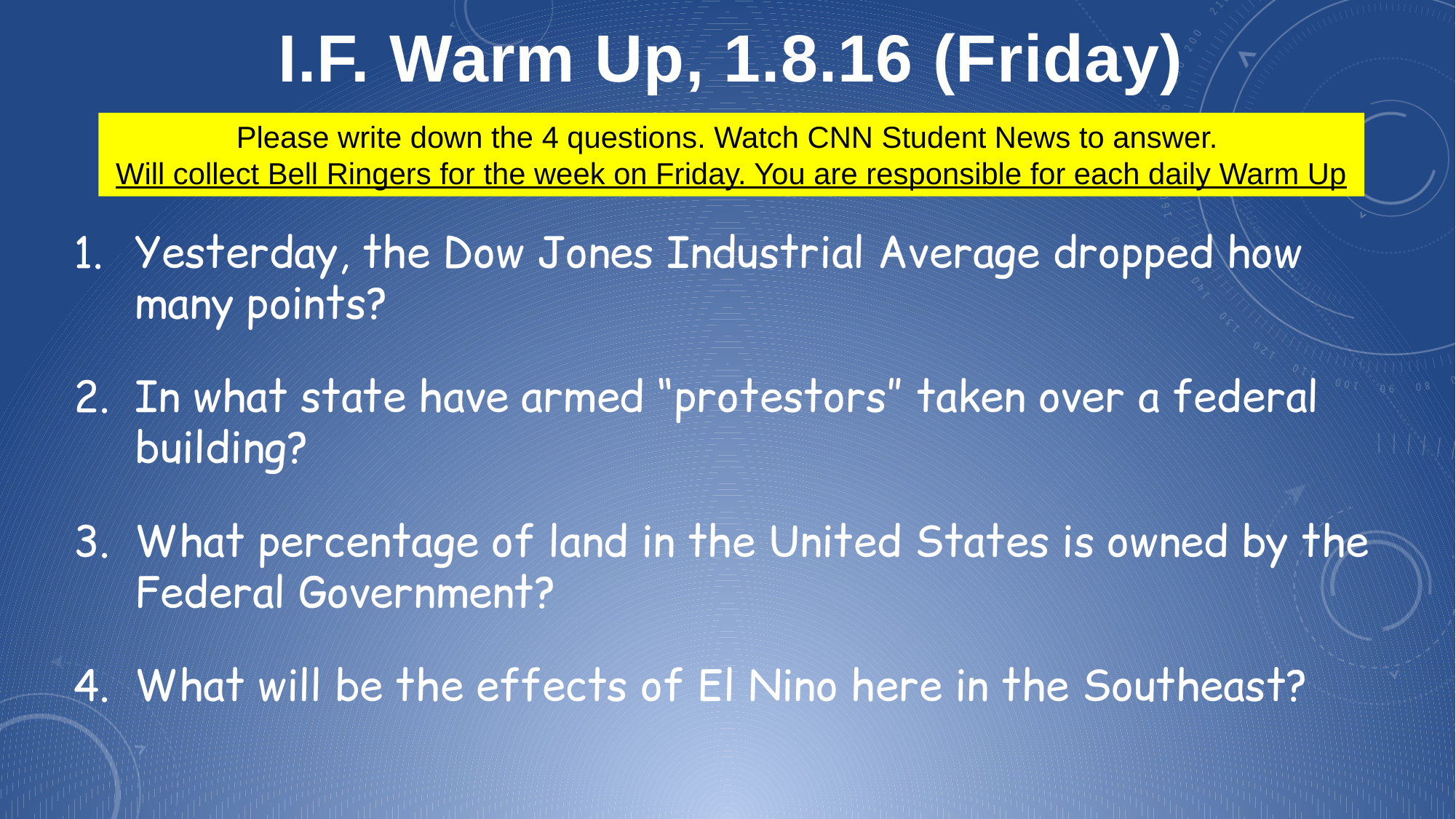

I.F. Warm Up, 1.8.16 (Friday)
Please write down the 4 questions. Watch CNN Student News to answer.
Will collect Bell Ringers for the week on Friday. You are responsible for each daily Warm Up
Yesterday, the Dow Jones Industrial Average dropped how many points?
In what state have armed “protestors” taken over a federal building?
What percentage of land in the United States is owned by the Federal Government?
What will be the effects of El Nino here in the Southeast?